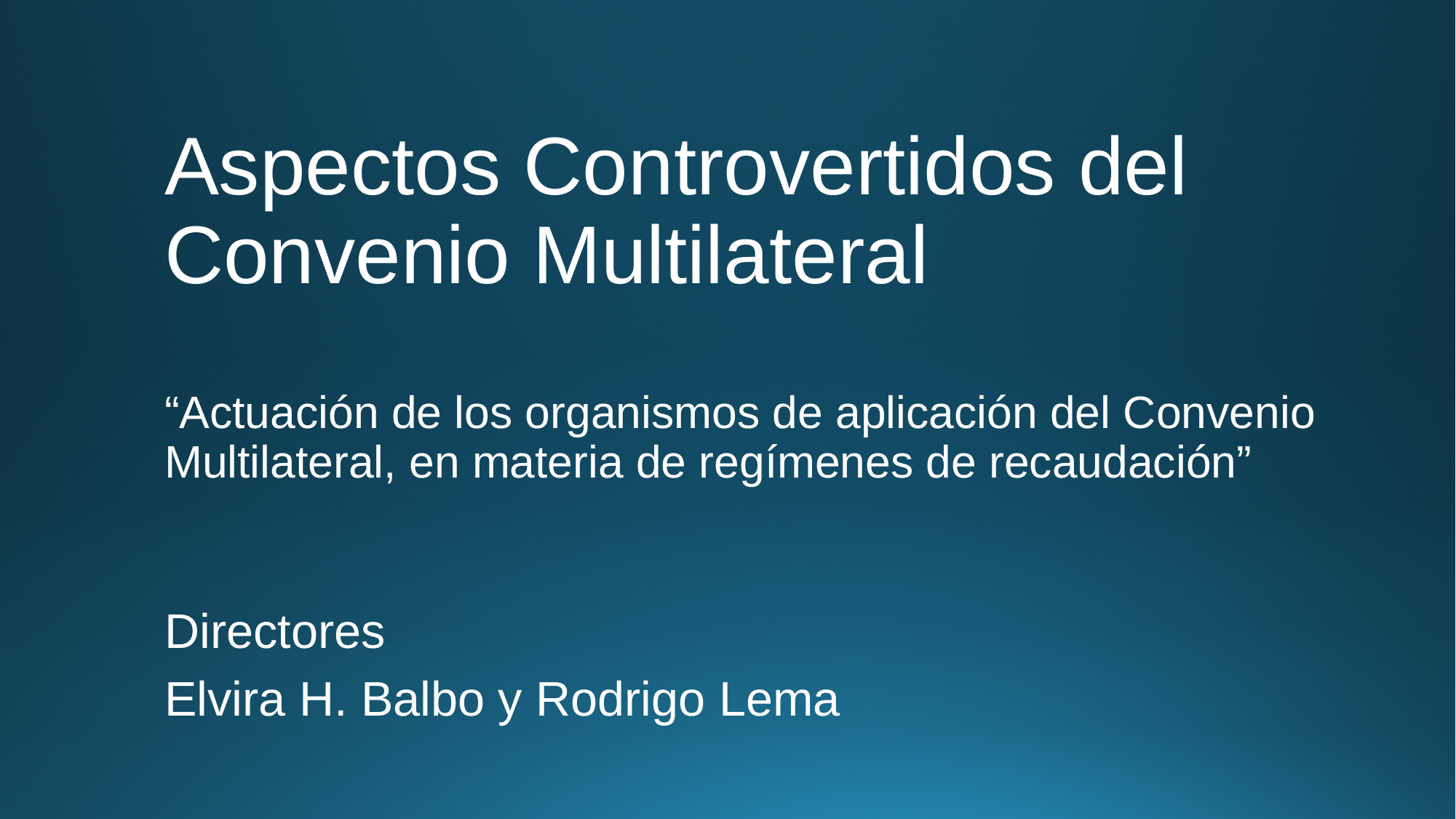

Aspectos Controvertidos del Convenio Multilateral

“Actuación de los organismos de aplicación del Convenio Multilateral, en materia de regímenes de recaudación”

Directores
Elvira H. Balbo y Rodrigo Lema